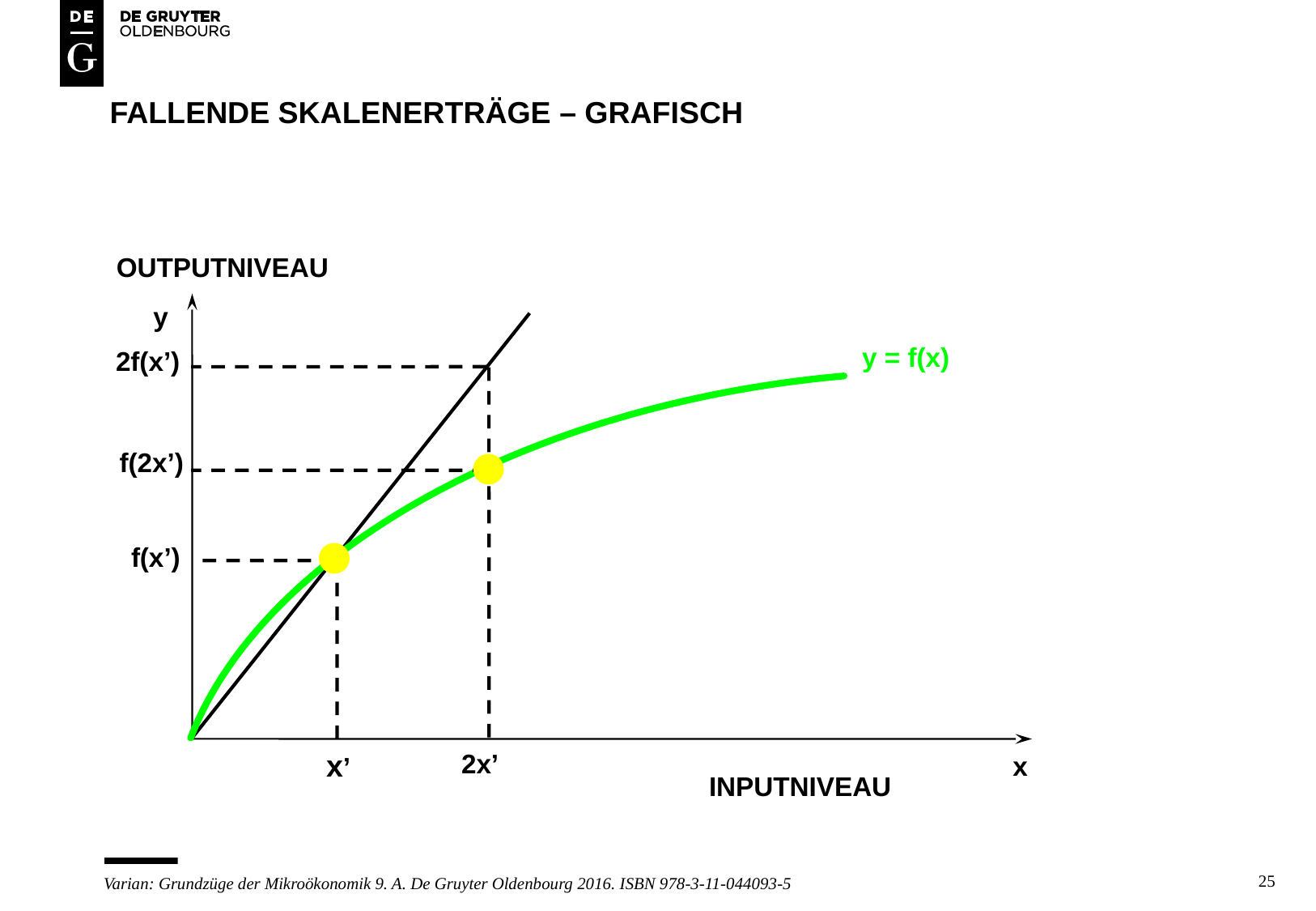

# FALLENDE SKALENERTRÄGE – GRAFISCH

OUTPUTNIVEAU
y

y = f(x)
2f(x’)

f(2x’)

f(x’)

x’
2x’
x
INPUTNIVEAU
25
Varian: Grundzüge der Mikroökonomik 9. A. De Gruyter Oldenbourg 2016. ISBN 978-3-11-044093-5